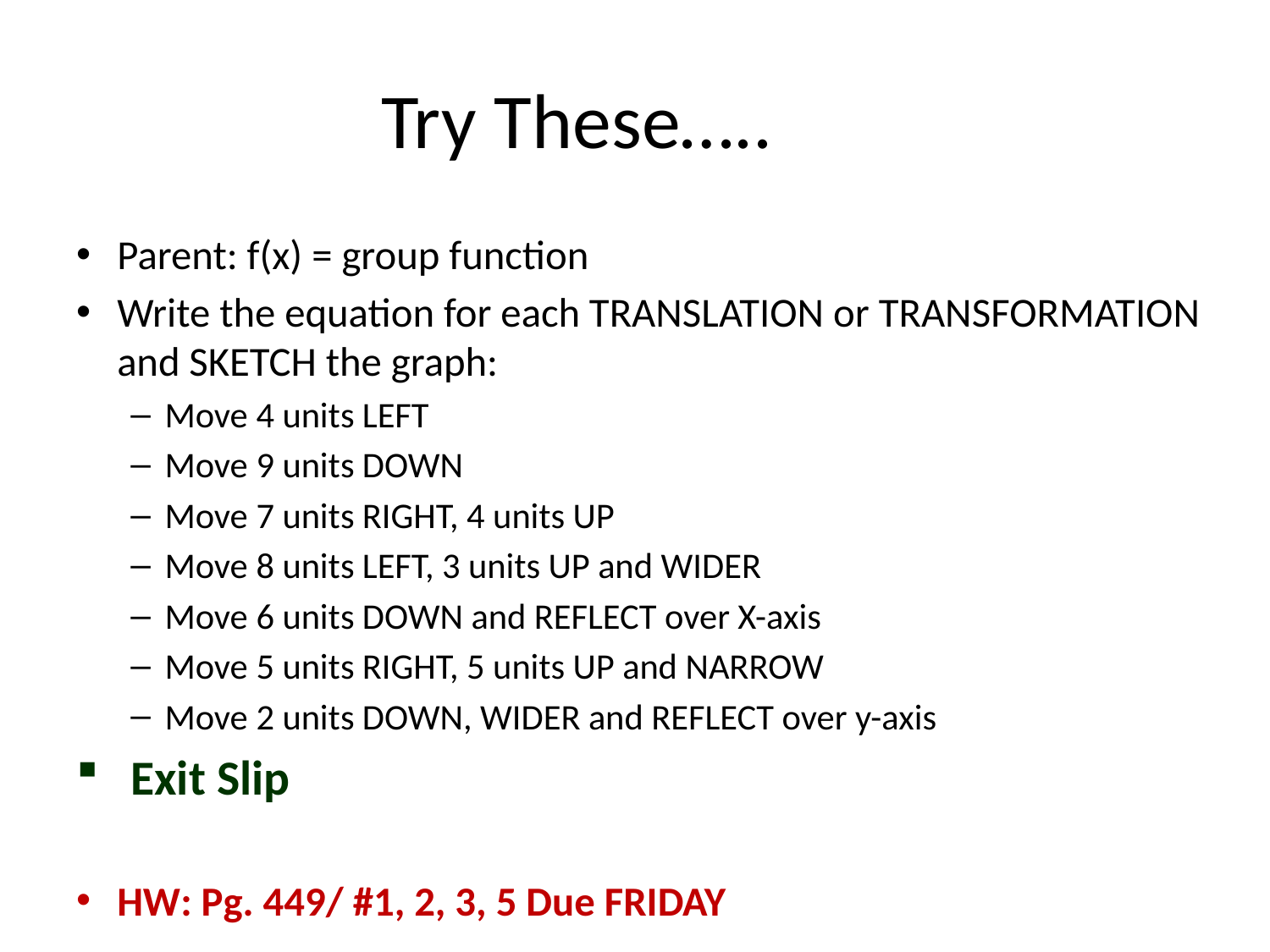

# Try These…..
Parent: f(x) = group function
Write the equation for each TRANSLATION or TRANSFORMATION and SKETCH the graph:
Move 4 units LEFT
Move 9 units DOWN
Move 7 units RIGHT, 4 units UP
Move 8 units LEFT, 3 units UP and WIDER
Move 6 units DOWN and REFLECT over X-axis
Move 5 units RIGHT, 5 units UP and NARROW
Move 2 units DOWN, WIDER and REFLECT over y-axis
Exit Slip

HW: Pg. 449/ #1, 2, 3, 5 Due FRIDAY